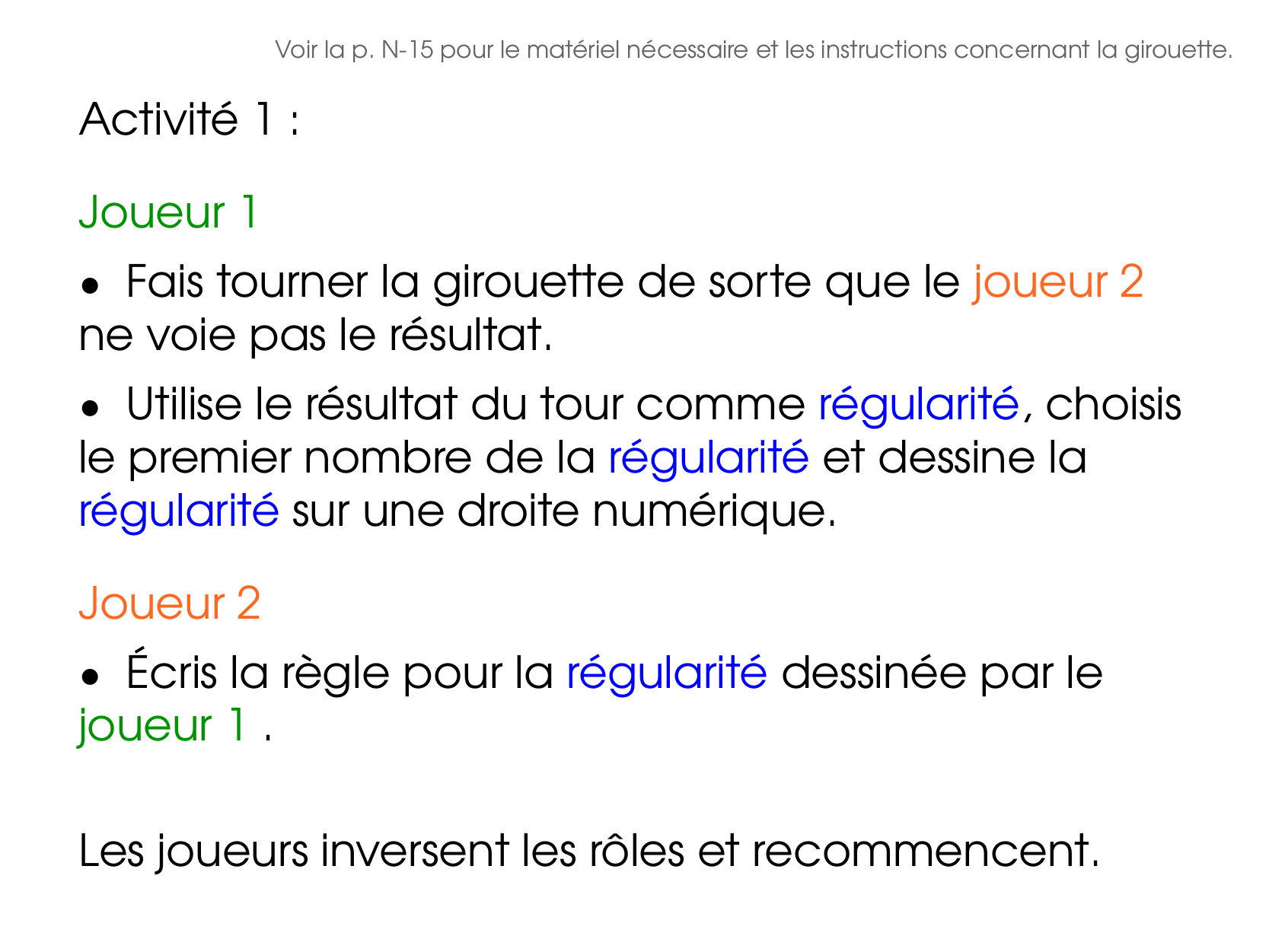

Voir la p. N-15 pour le matériel nécessaire et les instructions concernant la girouette.
Activité 1 :
Joueur 1
•  Fais tourner la girouette de sorte que le joueur 2 ne voie pas le résultat.
•  Utilise le résultat du tour comme régularité, choisis le premier nombre de la régularité et dessine la régularité sur une droite numérique.
Joueur 2
•  Écris la règle pour la régularité dessinée par le joueur 1 .

Les joueurs inversent les rôles et recommencent.